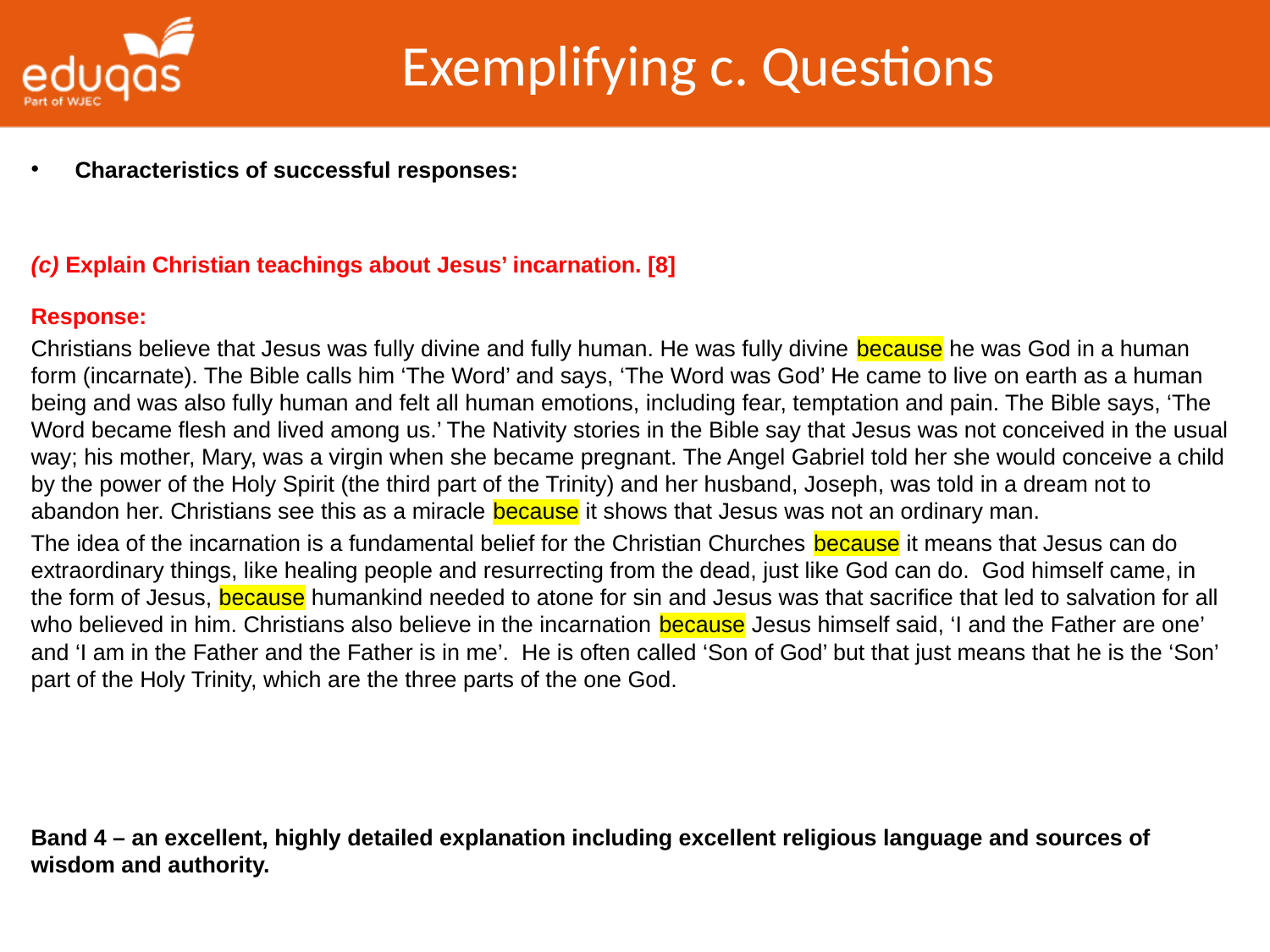

# Exemplifying c. Questions
Characteristics of successful responses:

(c) Explain Christian teachings about Jesus’ incarnation. [8]

Response:
Christians believe that Jesus was fully divine and fully human. He was fully divine because he was God in a human form (incarnate). The Bible calls him ‘The Word’ and says, ‘The Word was God’ He came to live on earth as a human being and was also fully human and felt all human emotions, including fear, temptation and pain. The Bible says, ‘The Word became flesh and lived among us.’ The Nativity stories in the Bible say that Jesus was not conceived in the usual way; his mother, Mary, was a virgin when she became pregnant. The Angel Gabriel told her she would conceive a child by the power of the Holy Spirit (the third part of the Trinity) and her husband, Joseph, was told in a dream not to abandon her. Christians see this as a miracle because it shows that Jesus was not an ordinary man.
The idea of the incarnation is a fundamental belief for the Christian Churches because it means that Jesus can do extraordinary things, like healing people and resurrecting from the dead, just like God can do.  God himself came, in the form of Jesus, because humankind needed to atone for sin and Jesus was that sacrifice that led to salvation for all who believed in him. Christians also believe in the incarnation because Jesus himself said, ‘I and the Father are one’ and ‘I am in the Father and the Father is in me’.  He is often called ‘Son of God’ but that just means that he is the ‘Son’ part of the Holy Trinity, which are the three parts of the one God.

Band 4 – an excellent, highly detailed explanation including excellent religious language and sources of wisdom and authority.